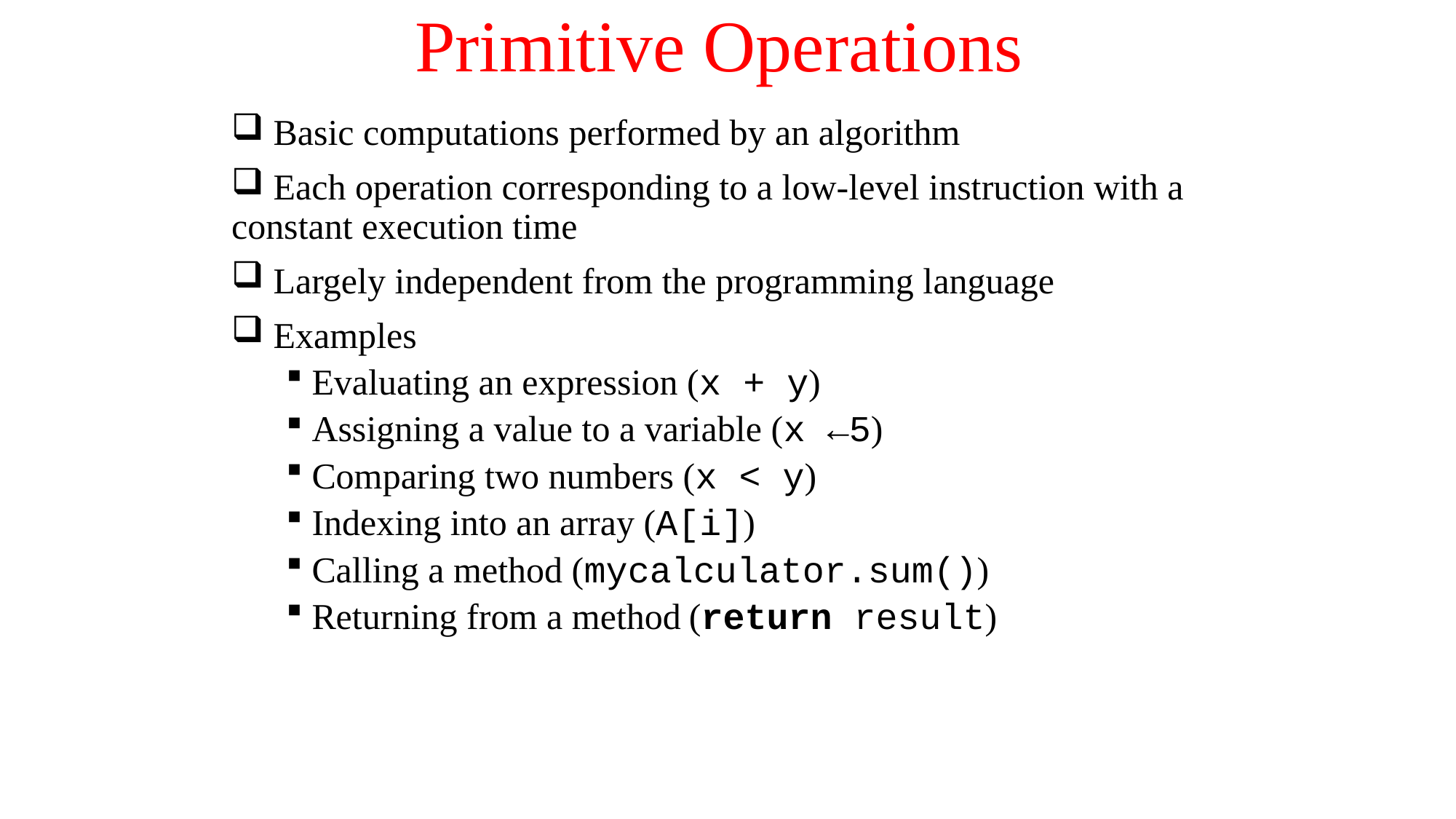

# Primitive Operations
 Basic computations performed by an algorithm
 Each operation corresponding to a low-level instruction with a constant execution time
 Largely independent from the programming language
 Examples
 Evaluating an expression (x + y)
 Assigning a value to a variable (x ←5)
 Comparing two numbers (x < y)
 Indexing into an array (A[i])
 Calling a method (mycalculator.sum())
 Returning from a method (return result)